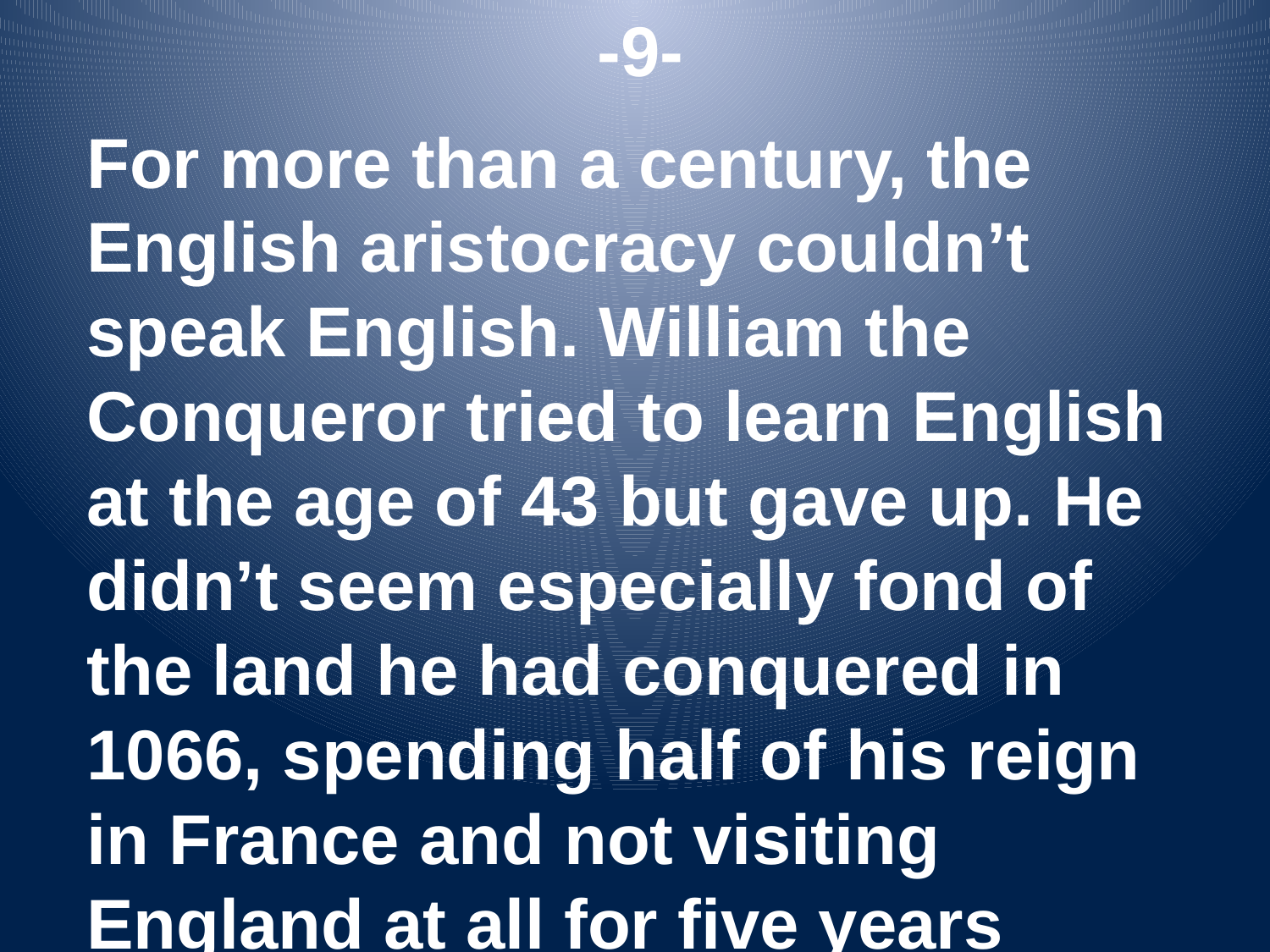

-9-

For more than a century, the English aristocracy couldn’t speak English. William the Conqueror tried to learn English at the age of 43 but gave up. He didn’t seem especially fond of the land he had conquered in 1066, spending half of his reign in France and not visiting England at all for five years when in power.